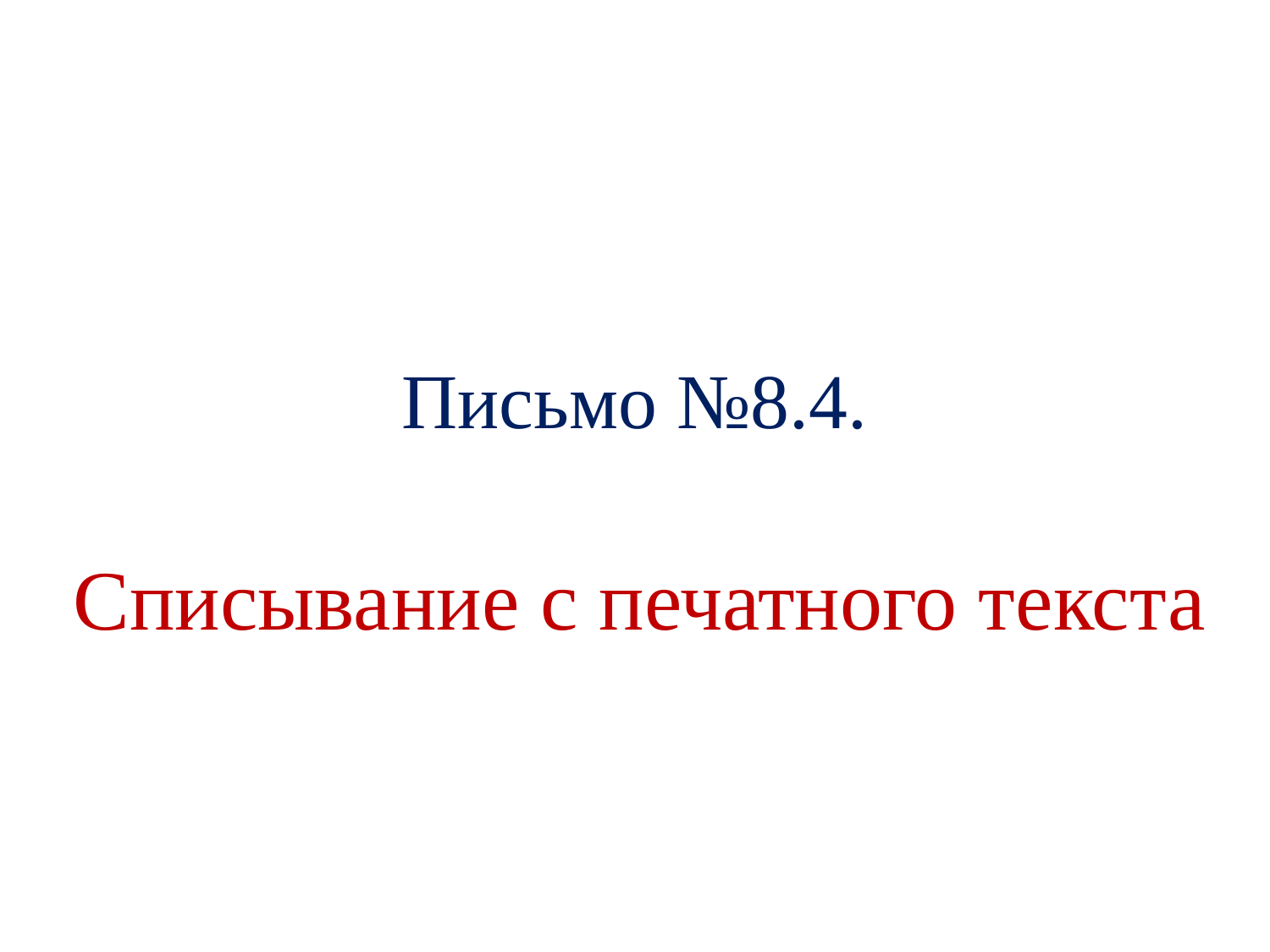

# Письмо №8.4.
Списывание с печатного текста